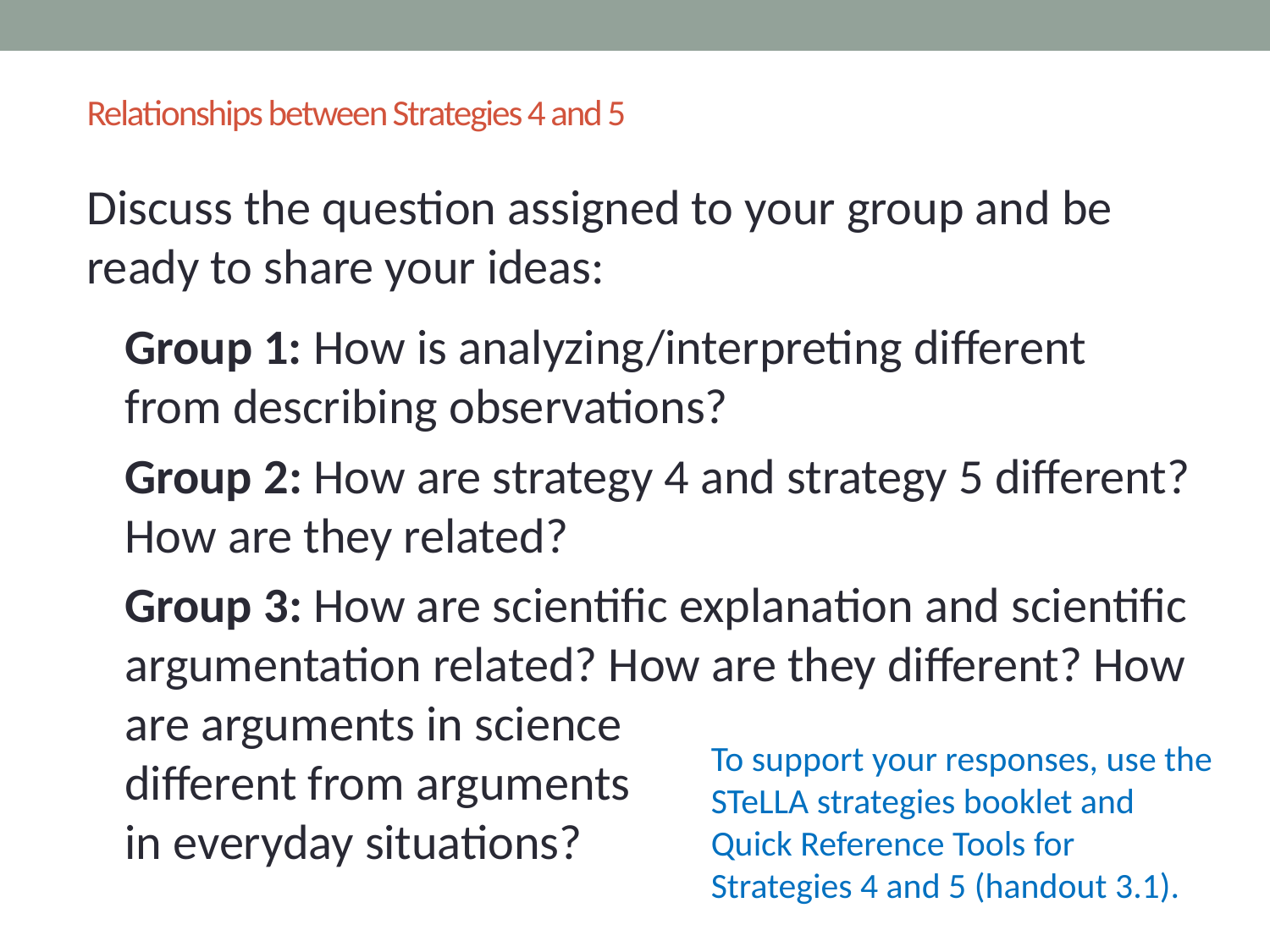

# Relationships between Strategies 4 and 5
Discuss the question assigned to your group and be ready to share your ideas:
Group 1: How is analyzing/interpreting different from describing observations?
Group 2: How are strategy 4 and strategy 5 different? How are they related?
Group 3: How are scientific explanation and scientific argumentation related? How are they different? How are arguments in science
different from arguments
in everyday situations?

To support your responses, use the STeLLA strategies booklet and Quick Reference Tools for Strategies 4 and 5 (handout 3.1).